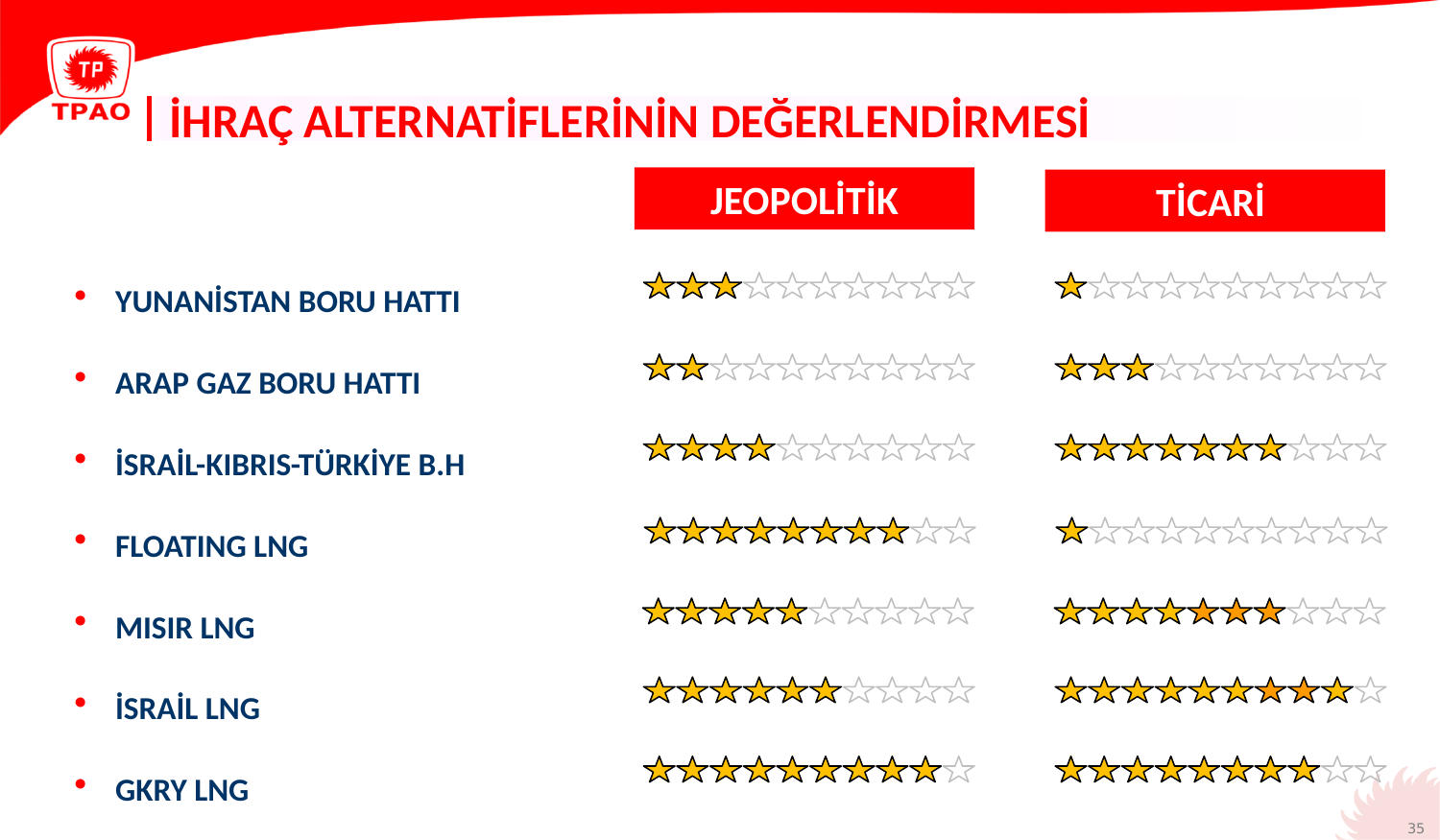

# İHRAÇ ALTERNATİFLERİNİN DEĞERLENDİRMESİ
JEOPOLİTİK
TİCARİ
YUNANİSTAN BORU HATTI
ARAP GAZ BORU HATTI
İSRAİL-KIBRIS-TÜRKİYE B.H
FLOATING LNG
MISIR LNG
İSRAİL LNG
GKRY LNG

35